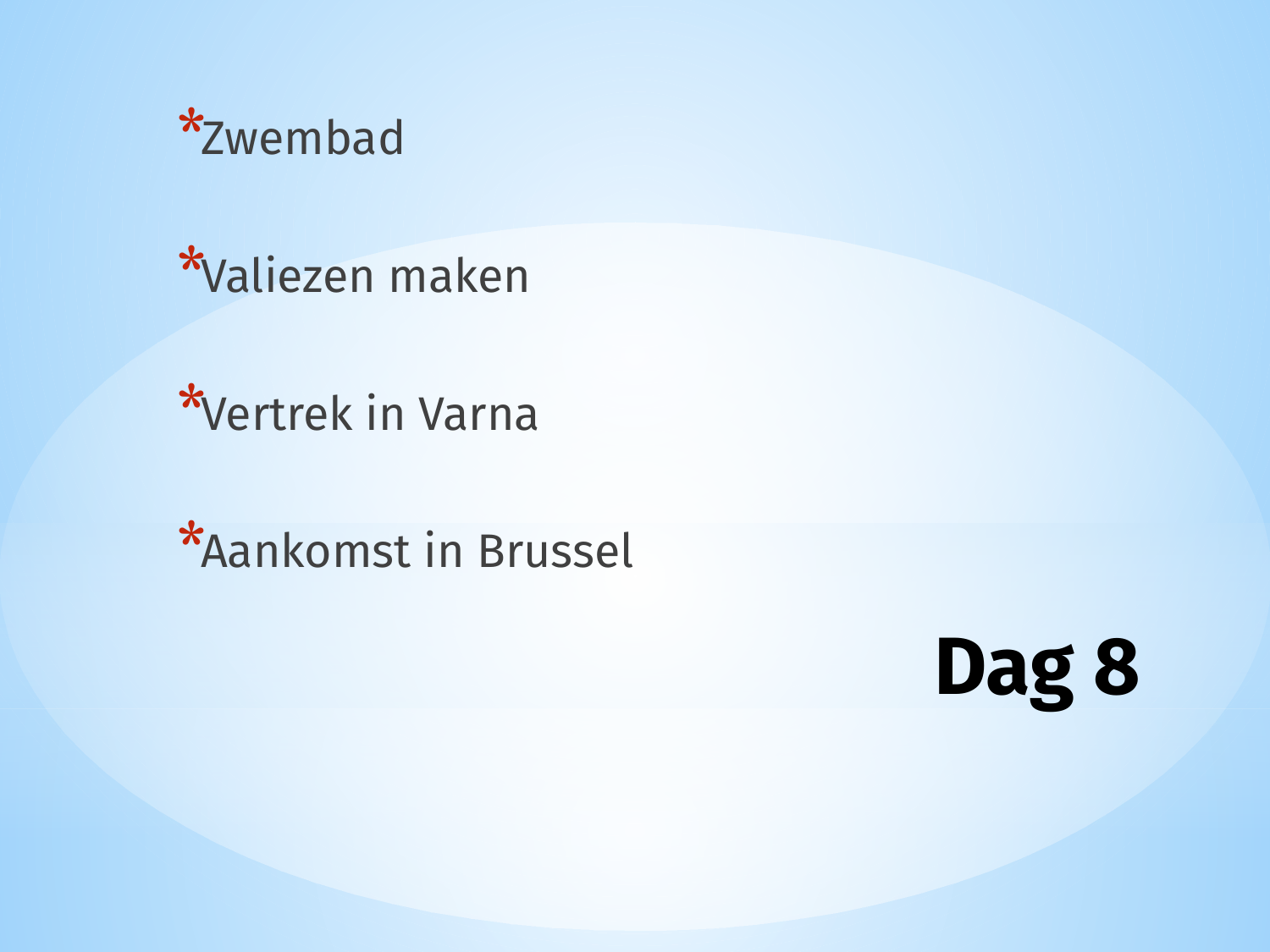

Zwembad

Valiezen maken

Vertrek in Varna

Aankomst in Brussel
# Dag 8